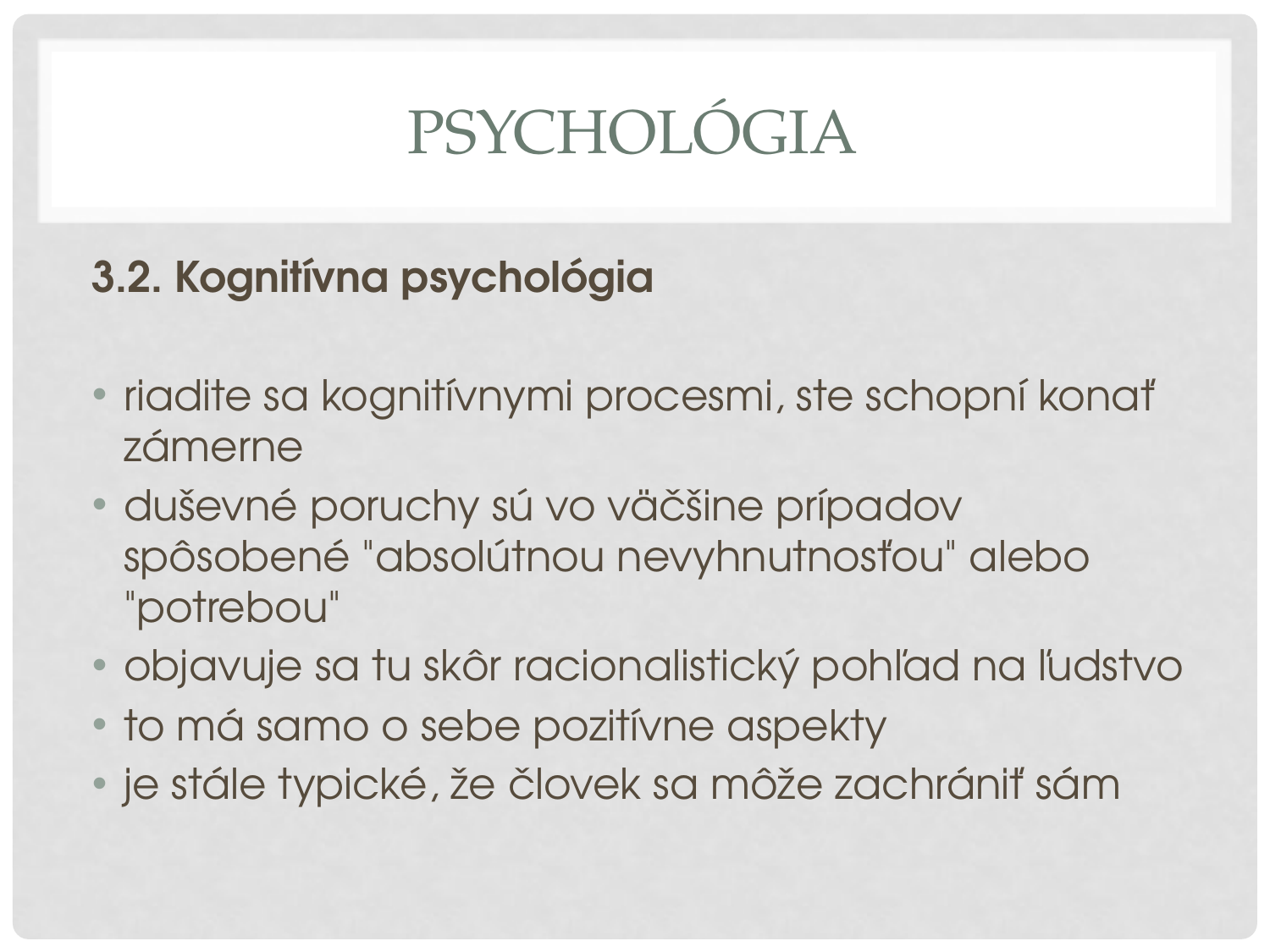

# Psychológia
3.2. Kognitívna psychológia

riadite sa kognitívnymi procesmi, ste schopní konať zámerne
duševné poruchy sú vo väčšine prípadov spôsobené "absolútnou nevyhnutnosťou" alebo "potrebou"
objavuje sa tu skôr racionalistický pohľad na ľudstvo
to má samo o sebe pozitívne aspekty
je stále typické, že človek sa môže zachrániť sám